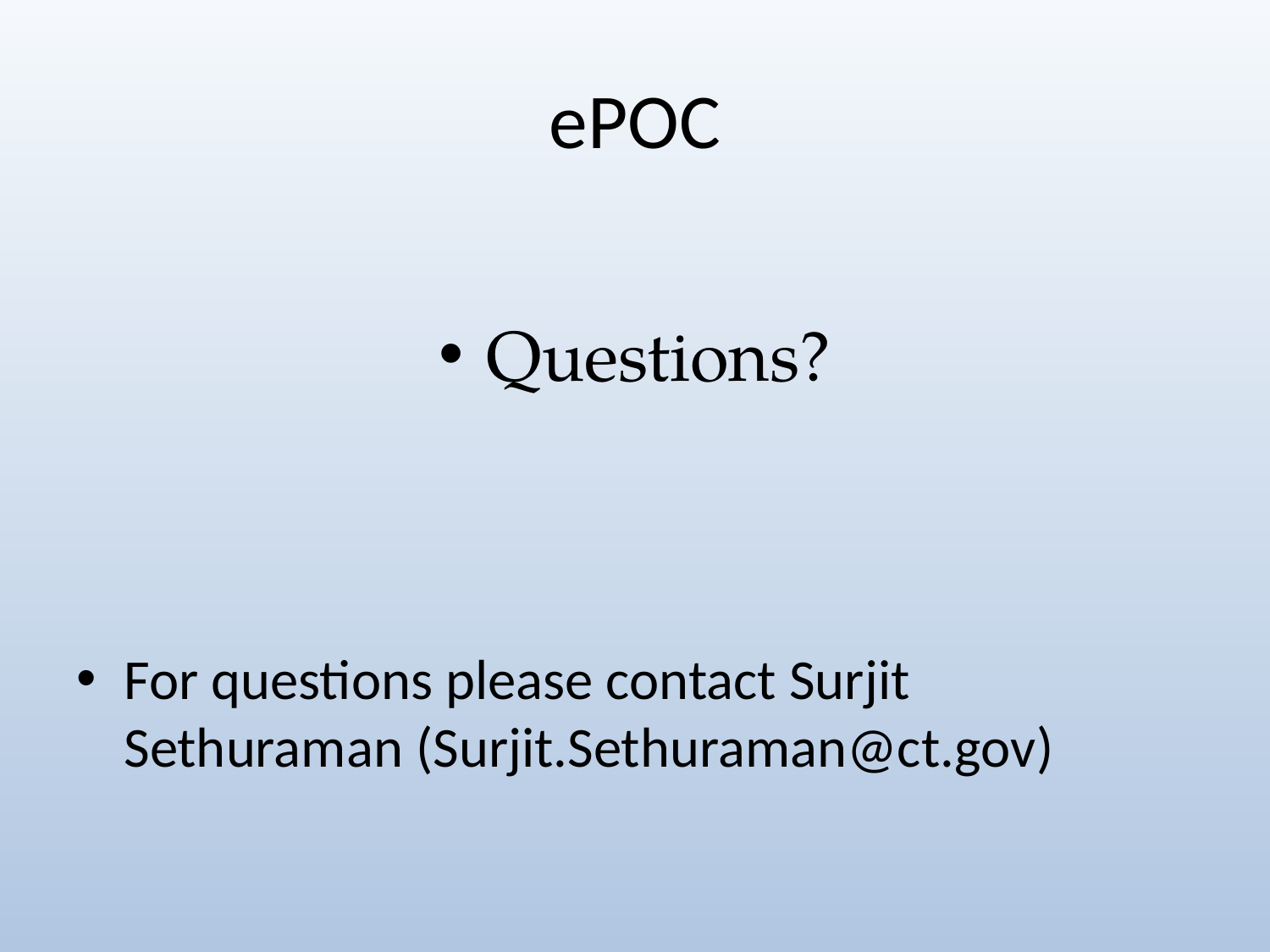

# ePOC

Questions?

For questions please contact Surjit Sethuraman (Surjit.Sethuraman@ct.gov)